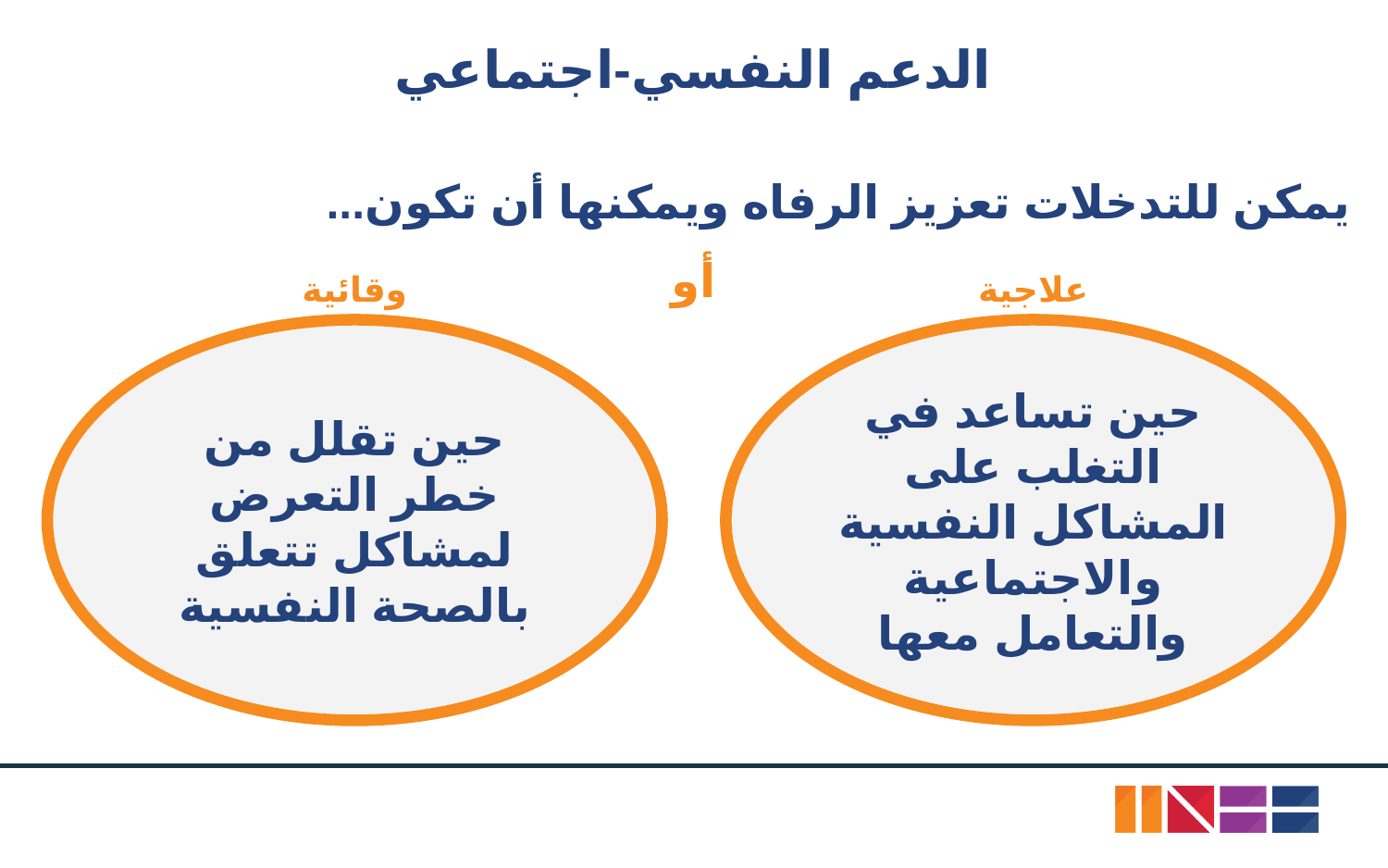

# الدعم النفسي-اجتماعي

يمكن للتدخلات تعزيز الرفاه ويمكنها أن تكون...

أو
وقائية
علاجية
حين تقلل من خطر التعرض لمشاكل تتعلق بالصحة النفسية
حين تساعد في التغلب على المشاكل النفسية والاجتماعية والتعامل معها